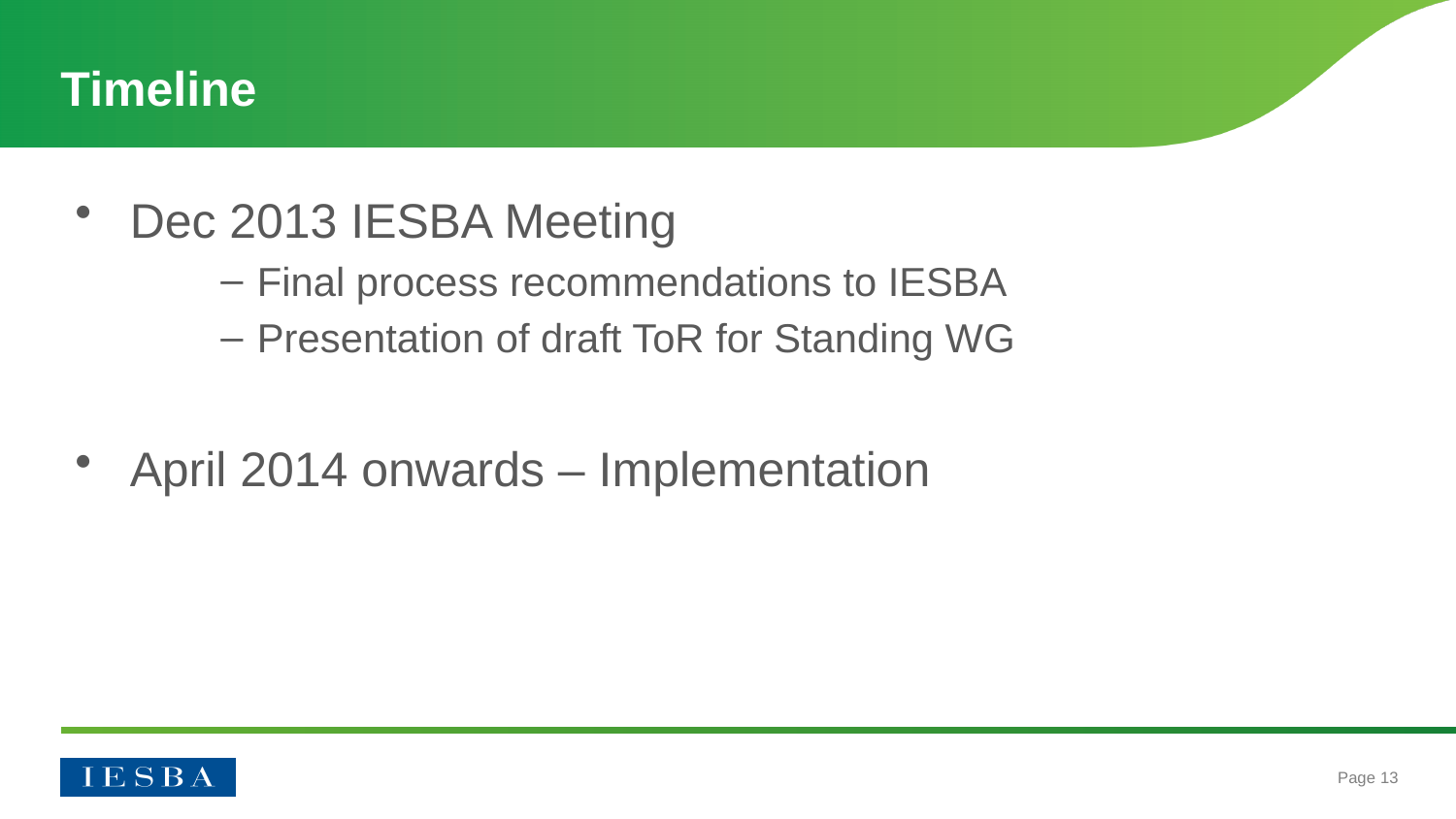

# Timeline
Dec 2013 IESBA Meeting
Final process recommendations to IESBA
Presentation of draft ToR for Standing WG

April 2014 onwards – Implementation